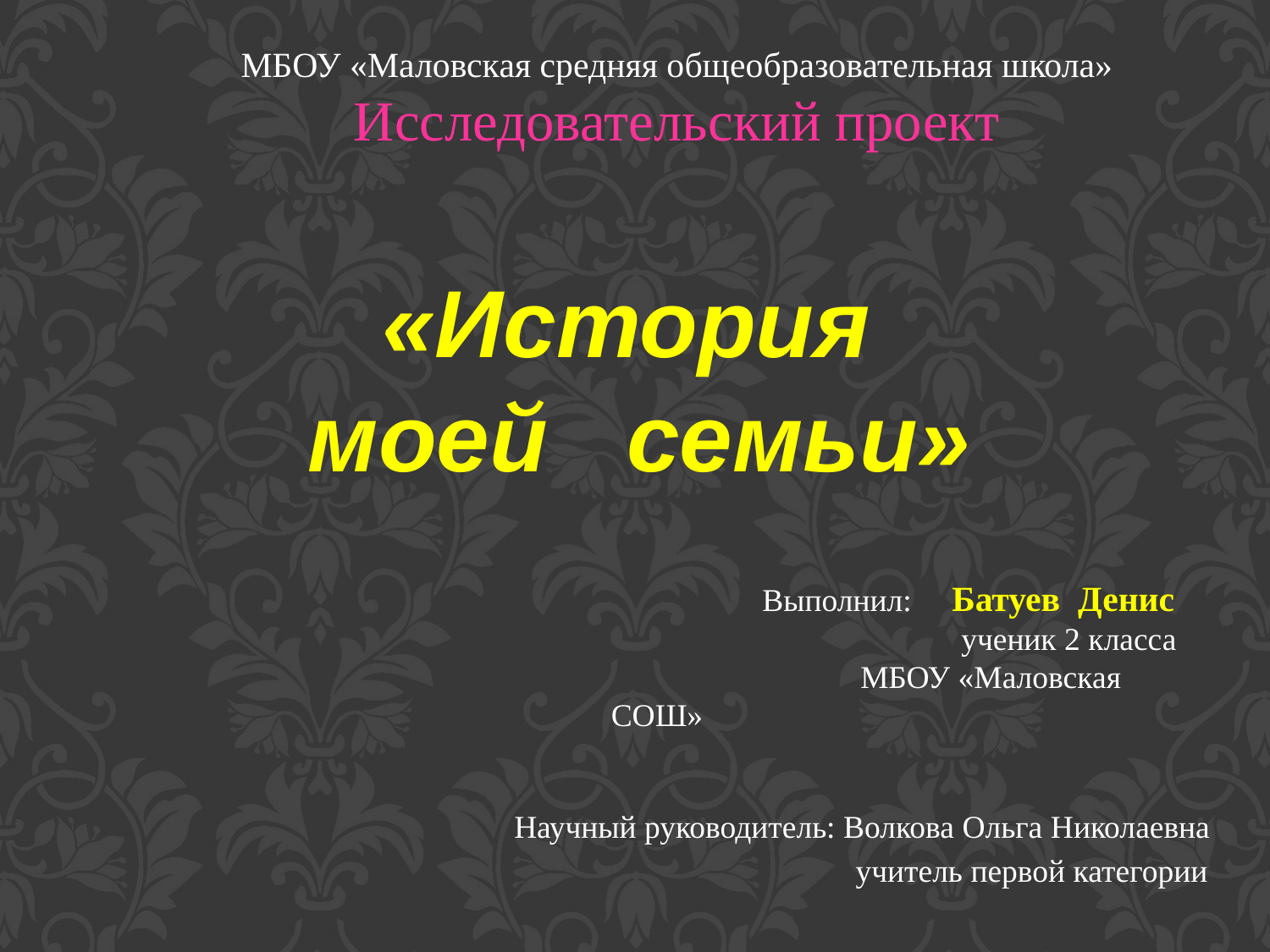

МБОУ «Маловская средняя общеобразовательная школа»
Исследовательский проект
«История
моей   семьи»
             Выполнил:     Батуев  Денис
                                      ученик 2 класса
                               МБОУ «Маловская СОШ»
                   Научный руководитель: Волкова Ольга Николаевна
                                                         учитель первой категории